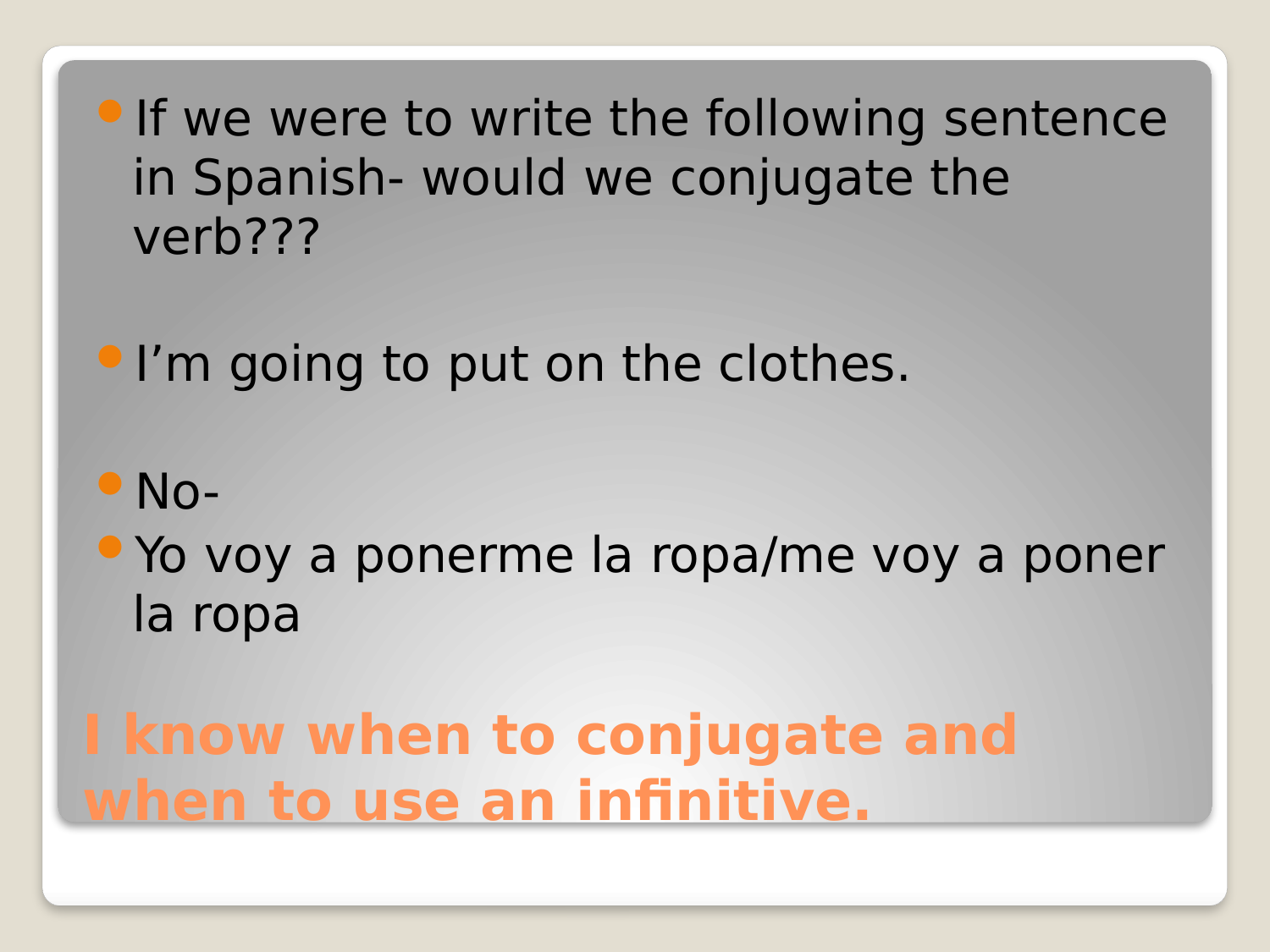

If we were to write the following sentence in Spanish- would we conjugate the verb???

I’m going to put on the clothes.

No-
Yo voy a ponerme la ropa/me voy a poner la ropa
# I know when to conjugate and when to use an infinitive.